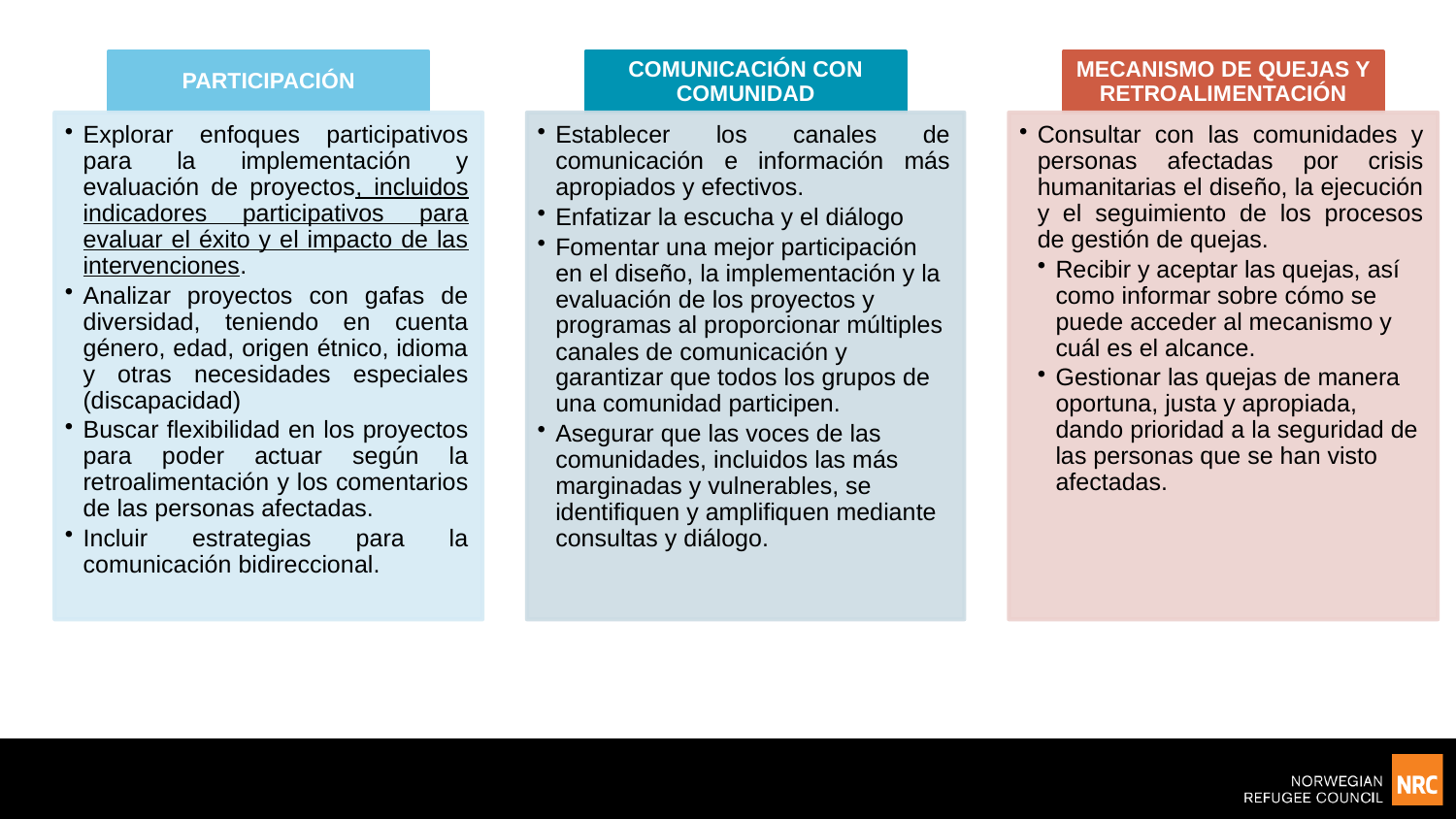

PARTICIPACIÓN
Explorar enfoques participativos para la implementación y evaluación de proyectos, incluidos indicadores participativos para evaluar el éxito y el impacto de las intervenciones.
Analizar proyectos con gafas de diversidad, teniendo en cuenta género, edad, origen étnico, idioma y otras necesidades especiales (discapacidad)
Buscar flexibilidad en los proyectos para poder actuar según la retroalimentación y los comentarios de las personas afectadas.
Incluir estrategias para la comunicación bidireccional.
COMUNICACIÓN CON COMUNIDAD
Establecer los canales de comunicación e información más apropiados y efectivos.
Enfatizar la escucha y el diálogo
Fomentar una mejor participación en el diseño, la implementación y la evaluación de los proyectos y programas al proporcionar múltiples canales de comunicación y garantizar que todos los grupos de una comunidad participen.
Asegurar que las voces de las comunidades, incluidos las más marginadas y vulnerables, se identifiquen y amplifiquen mediante consultas y diálogo.
MECANISMO DE QUEJAS Y RETROALIMENTACIÓN
Consultar con las comunidades y personas afectadas por crisis humanitarias el diseño, la ejecución y el seguimiento de los procesos de gestión de quejas.
Recibir y aceptar las quejas, así como informar sobre cómo se puede acceder al mecanismo y cuál es el alcance.
Gestionar las quejas de manera oportuna, justa y apropiada, dando prioridad a la seguridad de las personas que se han visto afectadas.